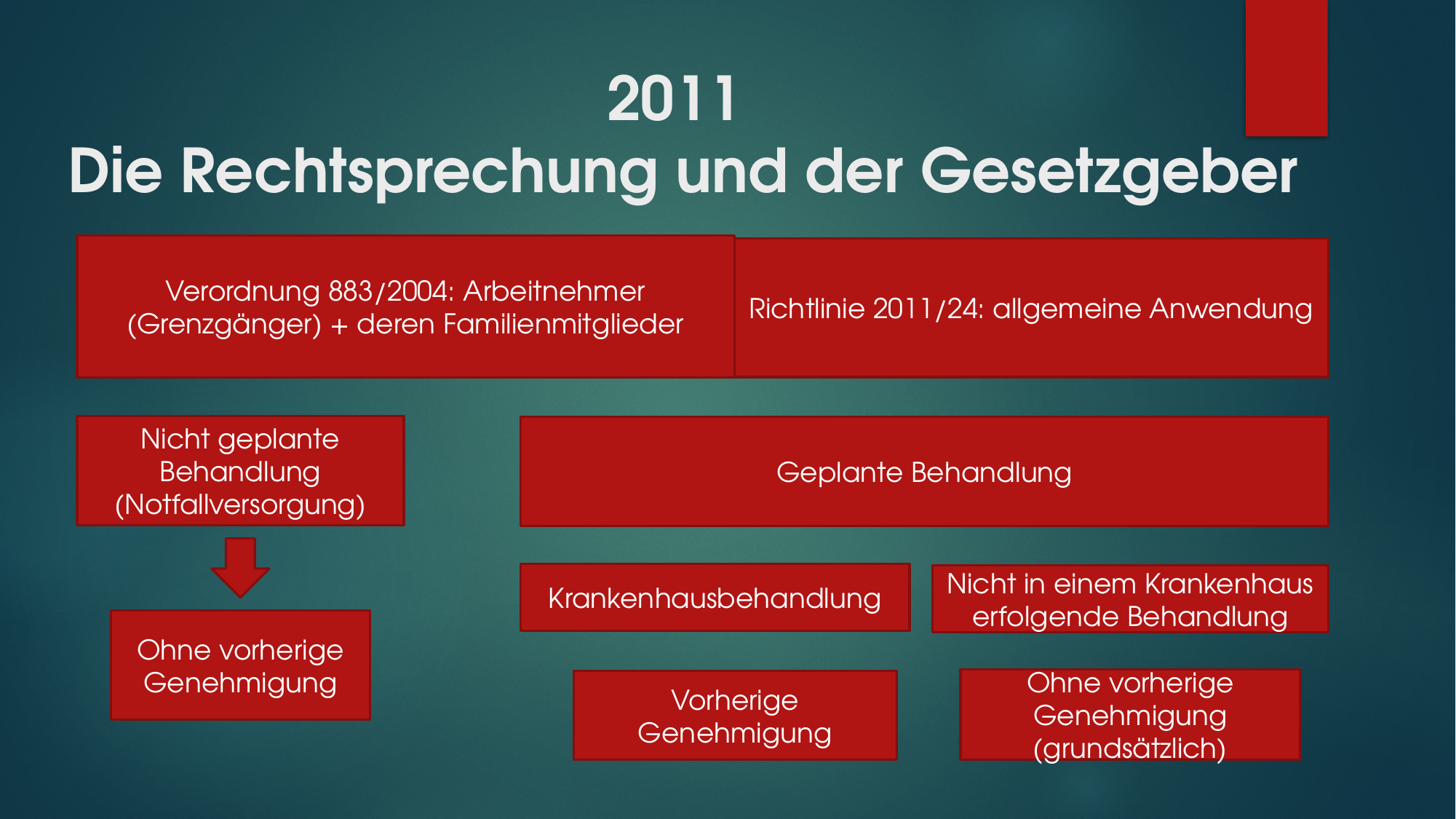

# 2011 Die Rechtsprechung und der Gesetzgeber
Verordnung 883/2004: Arbeitnehmer (Grenzgänger) + deren Familienmitglieder

Richtlinie 2011/24: allgemeine Anwendung
Nicht geplante Behandlung (Notfallversorgung)
Geplante Behandlung

Krankenhausbehandlung
Nicht in einem Krankenhaus erfolgende Behandlung
Ohne vorherige Genehmigung
Ohne vorherige Genehmigung (grundsätzlich)
Vorherige Genehmigung